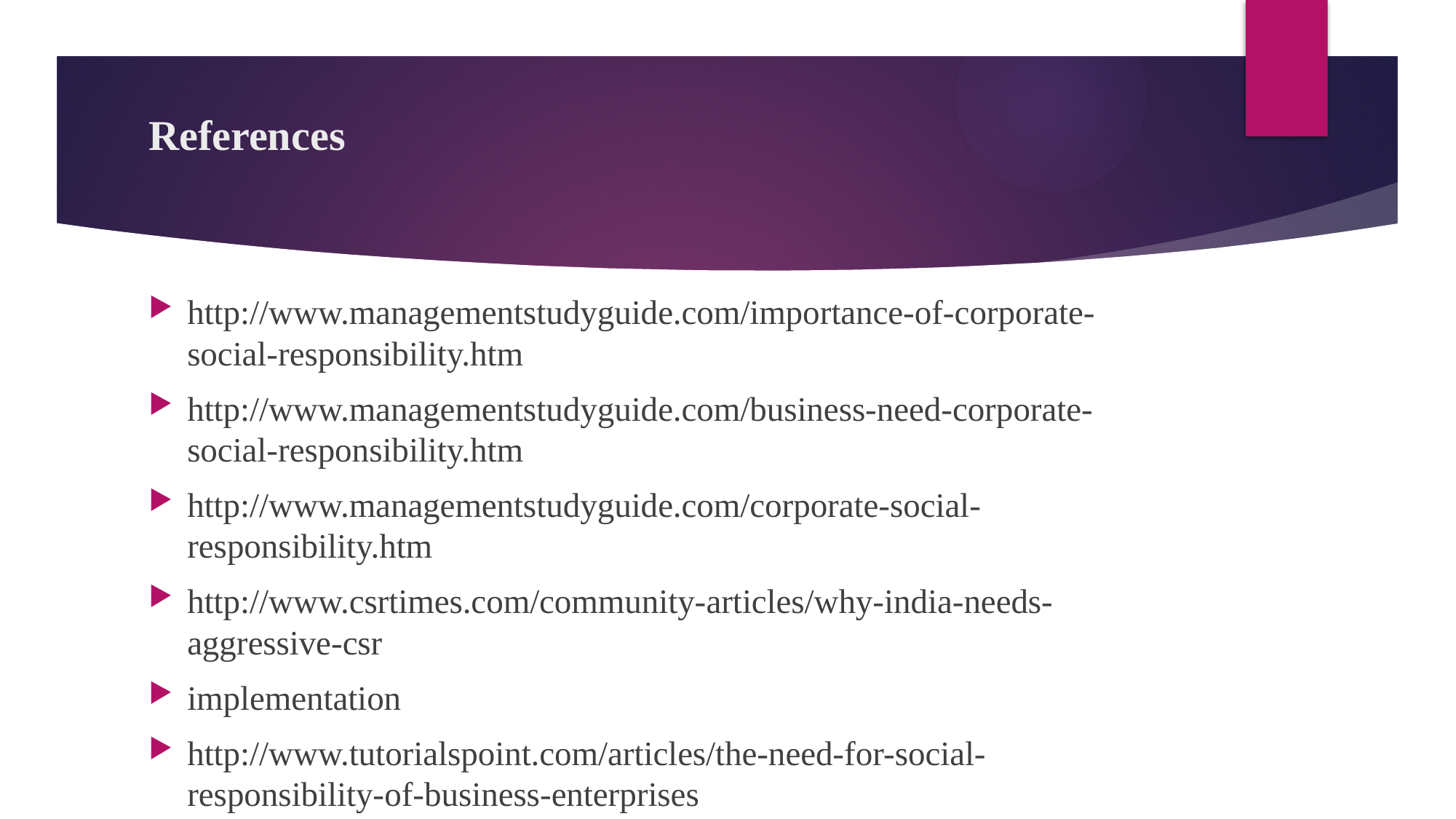

# References
http://www.managementstudyguide.com/importance-of-corporate-social-responsibility.htm
http://www.managementstudyguide.com/business-need-corporate-social-responsibility.htm
http://www.managementstudyguide.com/corporate-social-responsibility.htm
http://www.csrtimes.com/community-articles/why-india-needs-aggressive-csr
implementation
http://www.tutorialspoint.com/articles/the-need-for-social-responsibility-of-business-enterprises